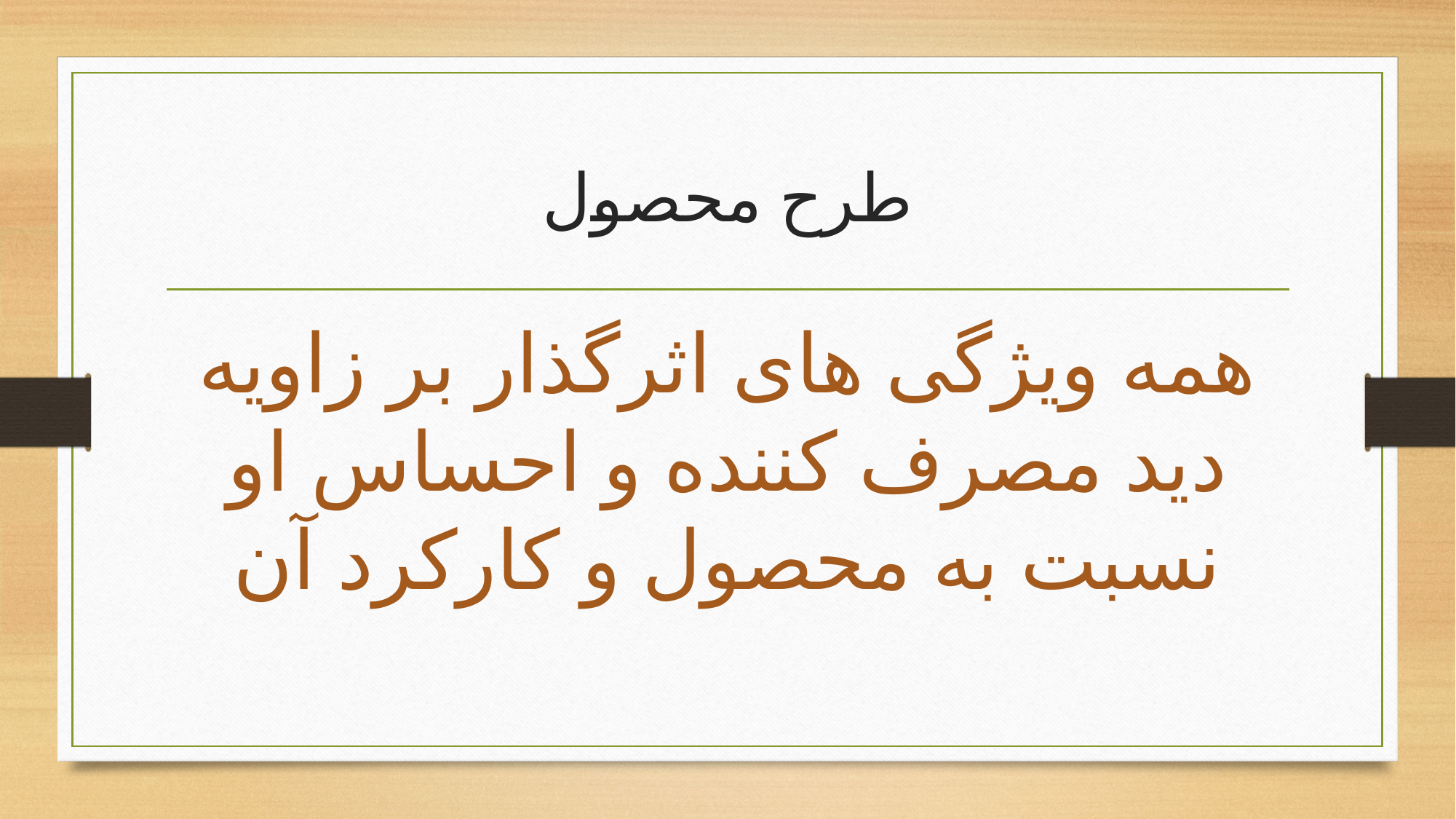

# طرح محصول
همه ویژگی های اثرگذار بر زاویه دید مصرف کننده و احساس او نسبت به محصول و کارکرد آن